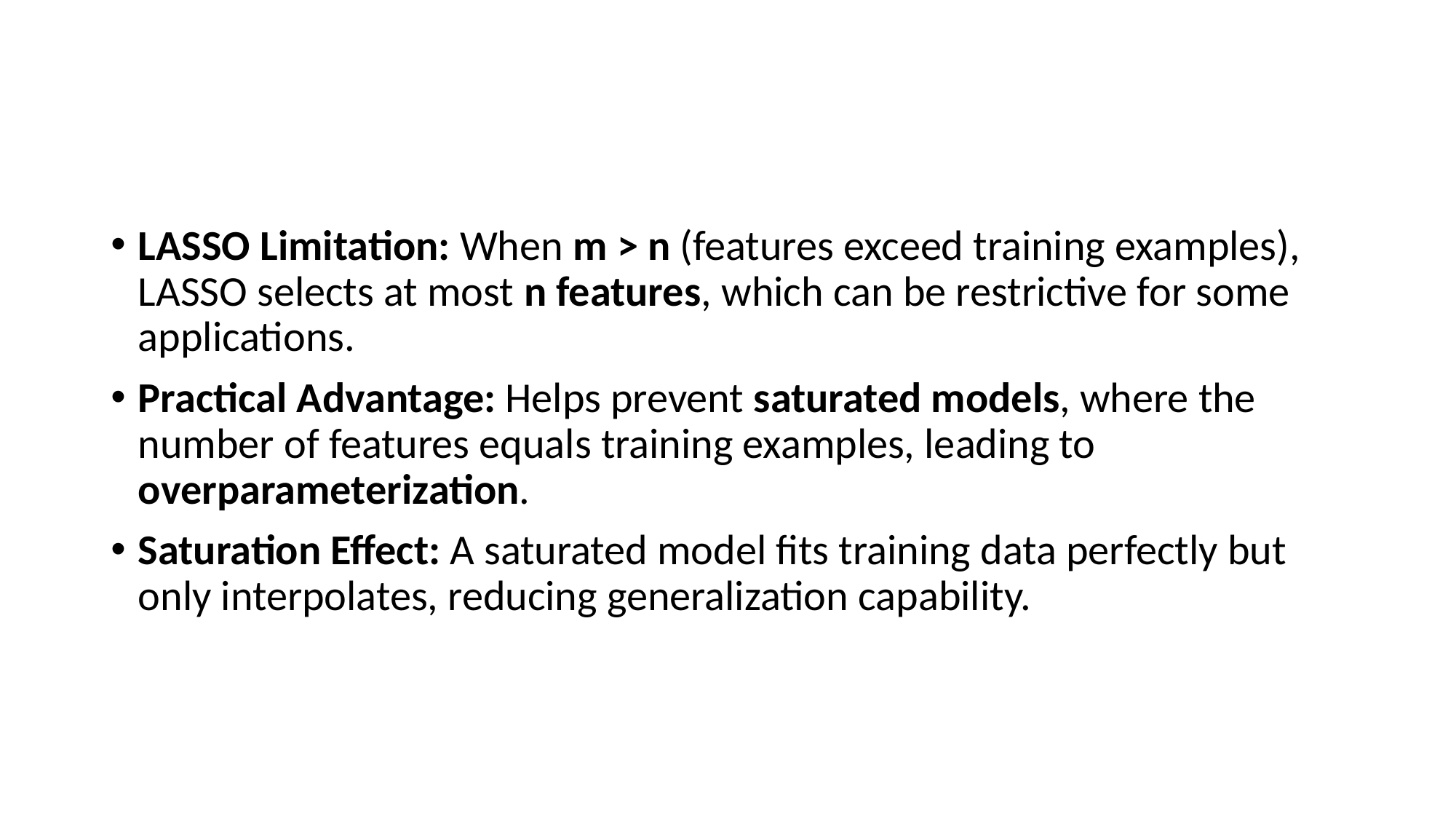

#
LASSO Limitation: When m > n (features exceed training examples), LASSO selects at most n features, which can be restrictive for some applications.
Practical Advantage: Helps prevent saturated models, where the number of features equals training examples, leading to overparameterization.
Saturation Effect: A saturated model fits training data perfectly but only interpolates, reducing generalization capability.